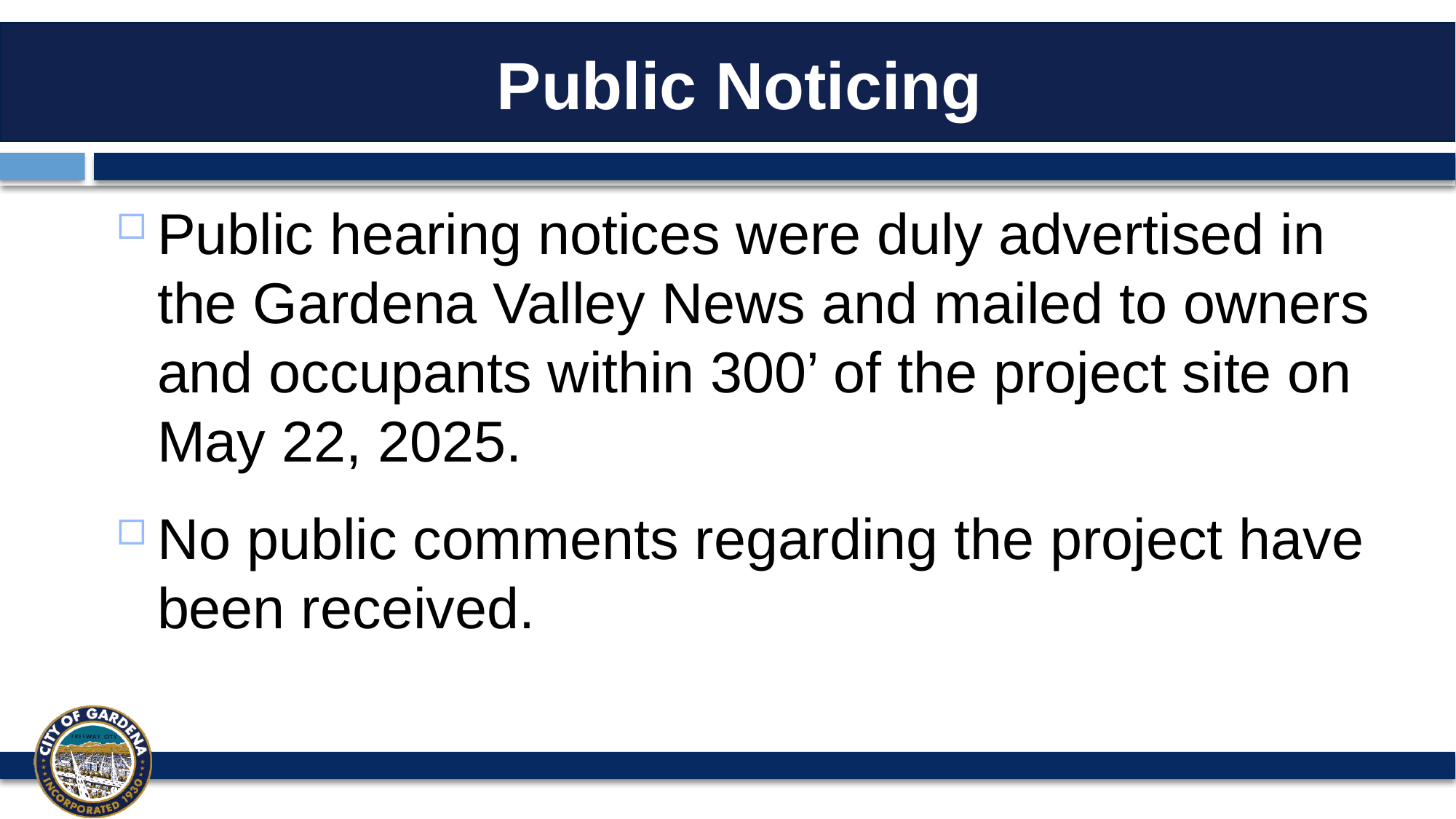

# Public Noticing
Public hearing notices were duly advertised in the Gardena Valley News and mailed to owners and occupants within 300’ of the project site on May 22, 2025.
No public comments regarding the project have been received.